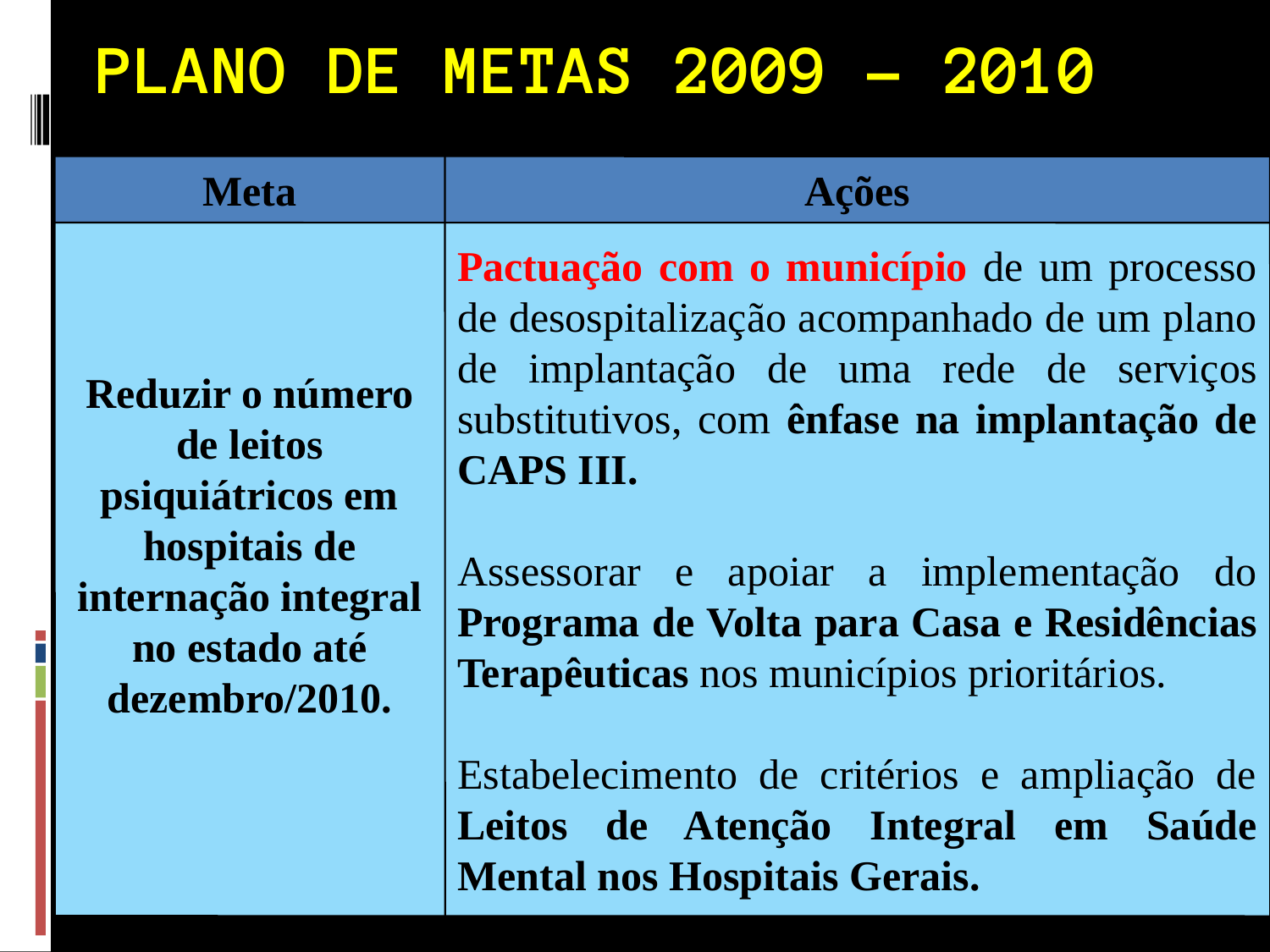

PLANO DE METAS 2009 - 2010
Meta

Ações

Reduzir o número de leitos psiquiátricos em hospitais de internação integral no estado até dezembro/2010.

Pactuação com o município de um processo de desospitalização acompanhado de um plano de implantação de uma rede de serviços substitutivos, com ênfase na implantação de CAPS III.

Assessorar e apoiar a implementação do Programa de Volta para Casa e Residências Terapêuticas nos municípios prioritários.

Estabelecimento de critérios e ampliação de Leitos de Atenção Integral em Saúde Mental nos Hospitais Gerais.